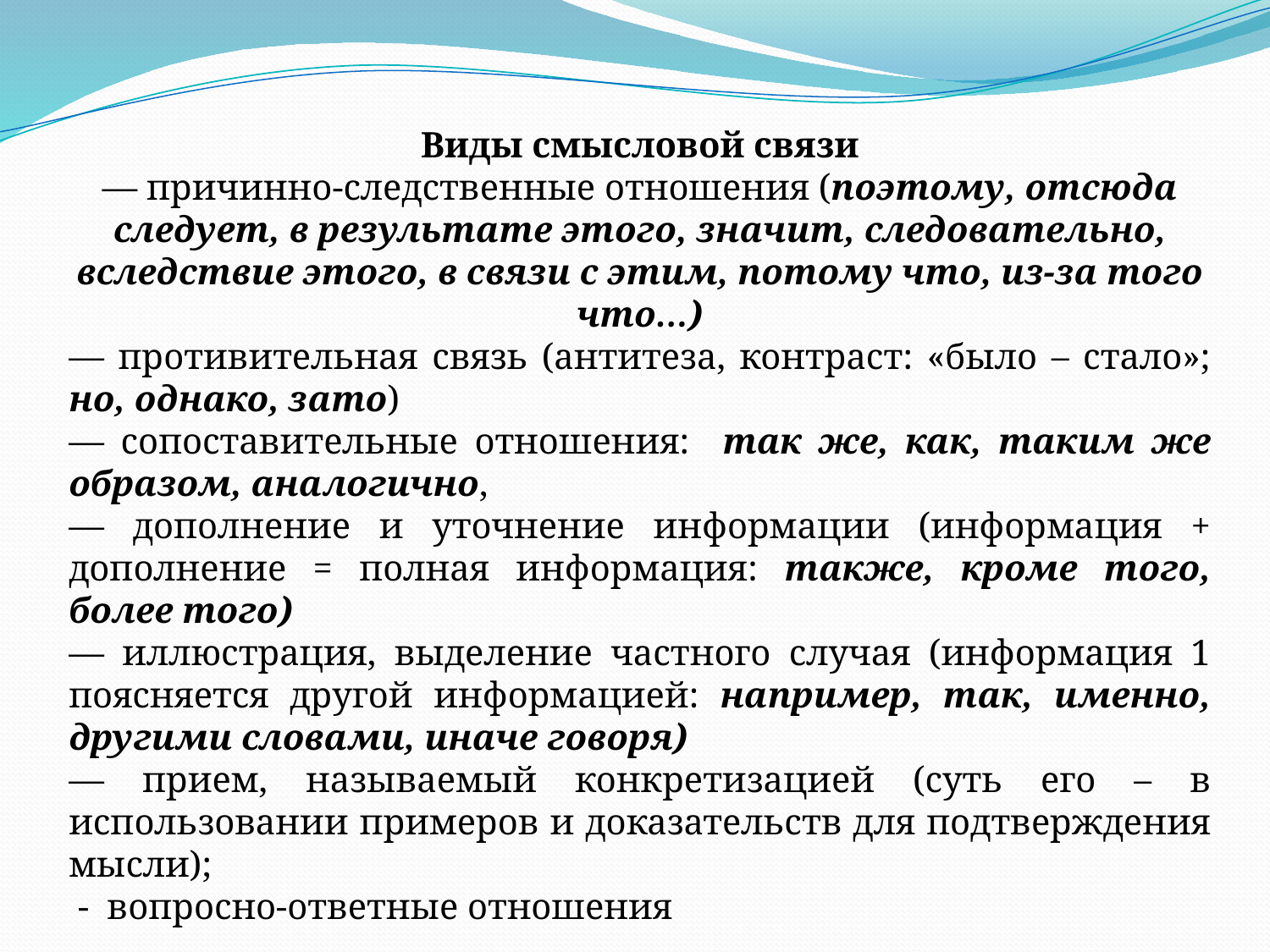

Виды смысловой связи
— причинно-следственные отношения (поэтому, отсюда следует, в результате этого, значит, следовательно, вследствие этого, в связи с этим, потому что, из-за того что…)
— противительная связь (антитеза, контраст: «было – стало»; но, однако, зато)
— сопоставительные отношения:  так же, как, таким же образом, аналогично,
— дополнение и уточнение информации (информация + дополнение = полная информация: также, кроме того, более того)
— иллюстрация, выделение частного случая (информация 1 поясняется другой информацией: например, так, именно, другими словами, иначе говоря)
— прием, называемый конкретизацией (суть его – в использовании примеров и доказательств для подтверждения мысли);
 -  вопросно-ответные отношения